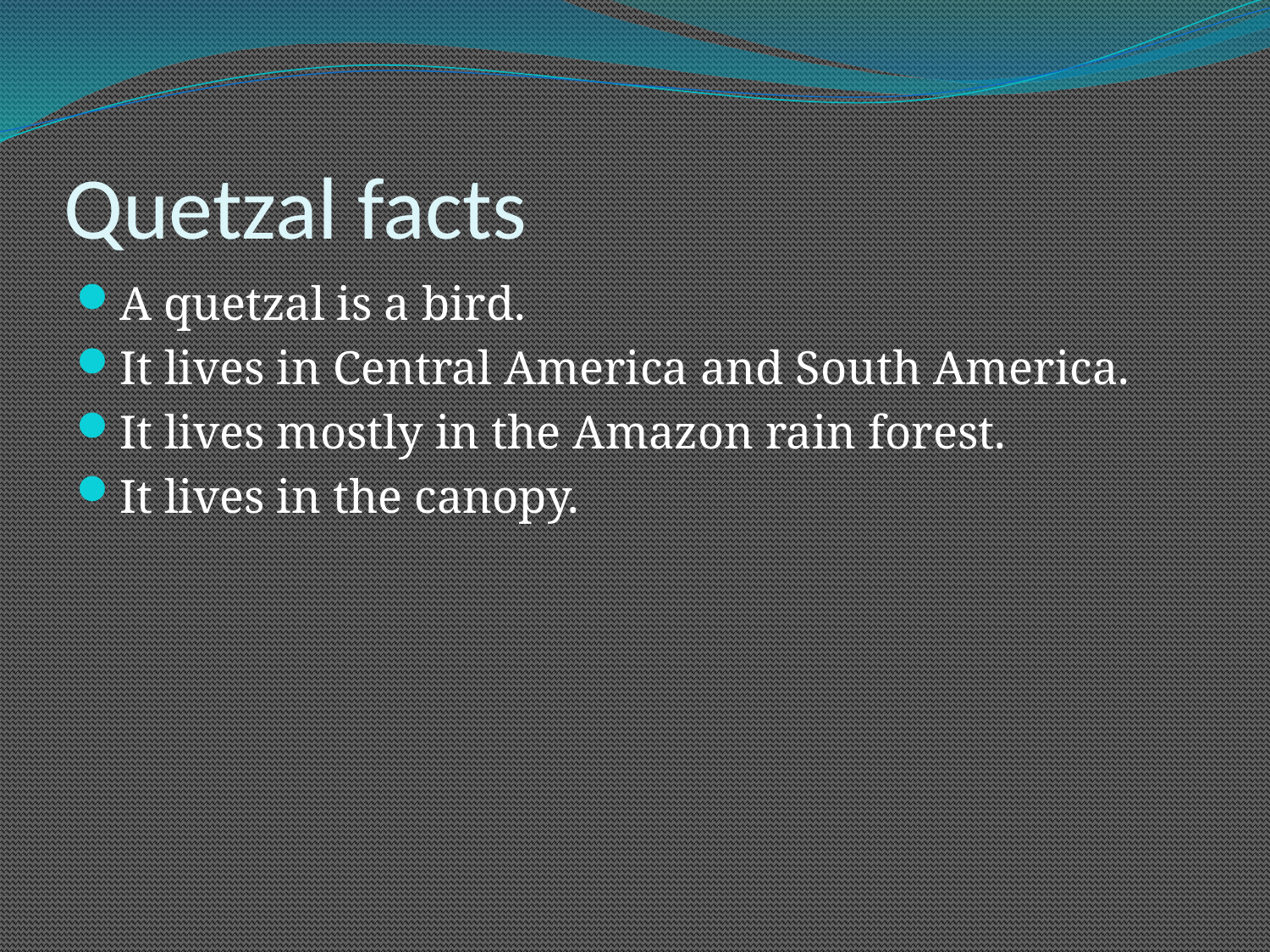

# Quetzal facts
A quetzal is a bird.
It lives in Central America and South America.
It lives mostly in the Amazon rain forest.
It lives in the canopy.